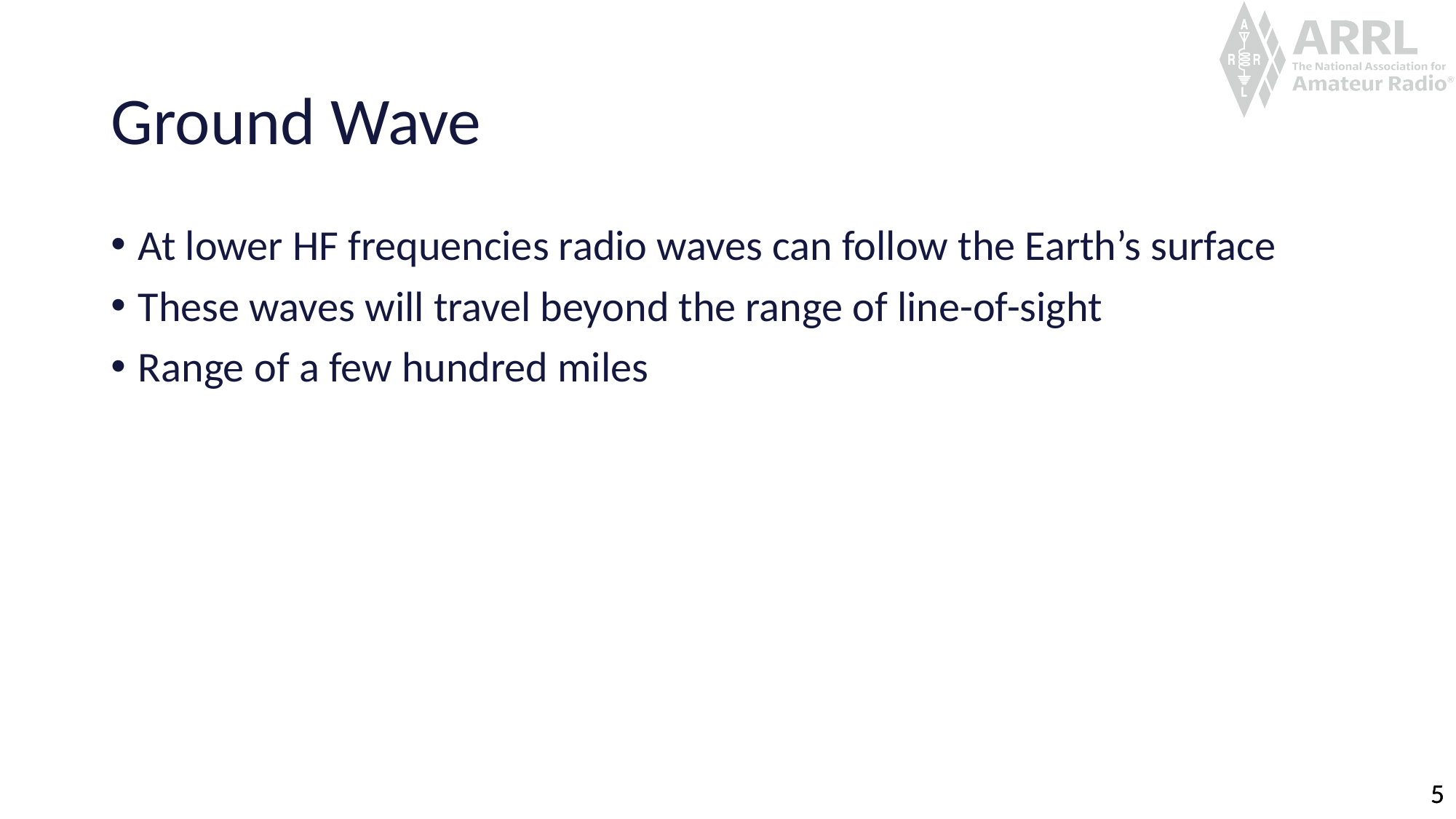

# Ground Wave
At lower HF frequencies radio waves can follow the Earth’s surface
These waves will travel beyond the range of line-of-sight
Range of a few hundred miles